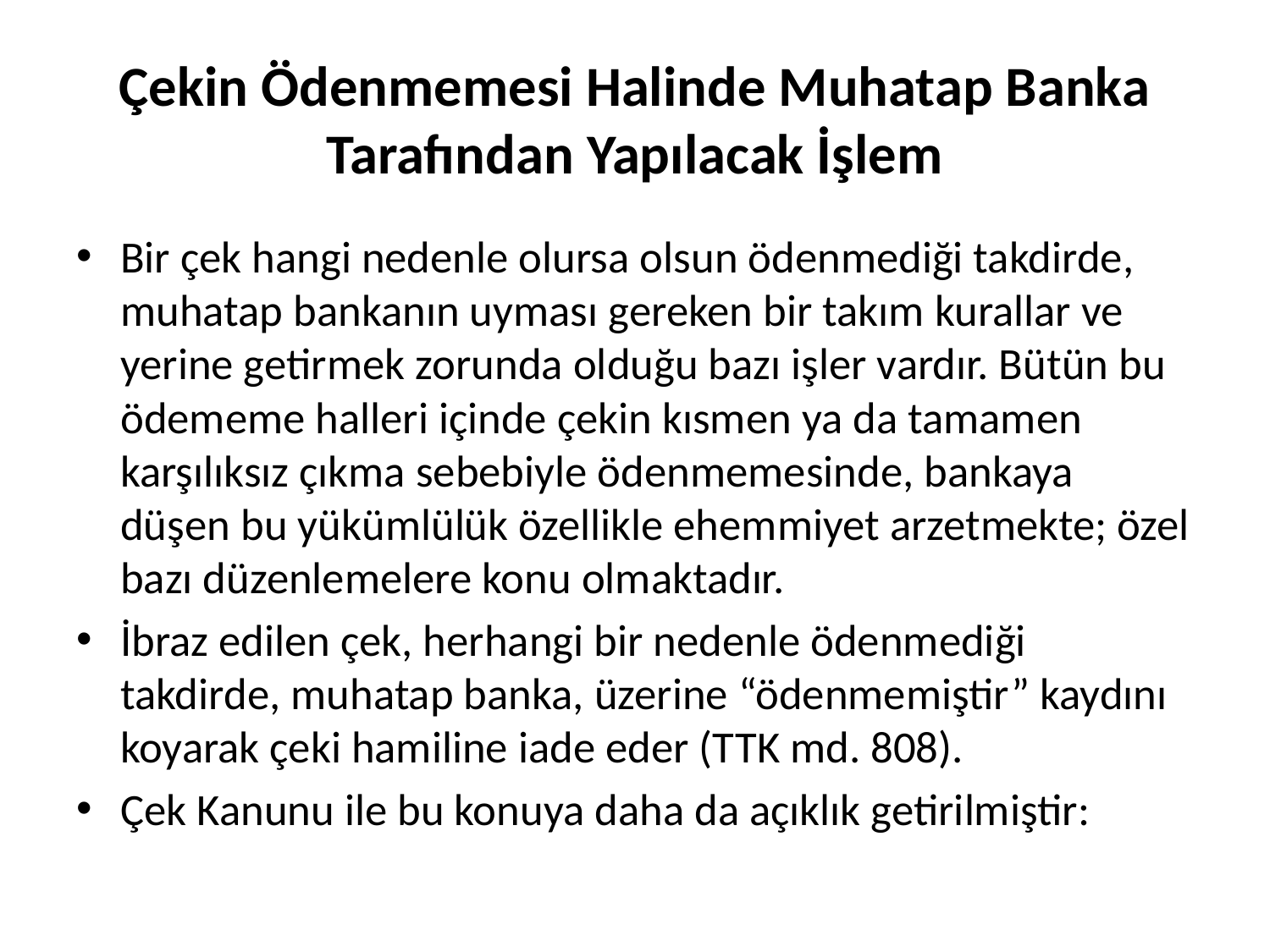

# Çekin Ödenmemesi Halinde Muhatap Banka Tarafından Yapılacak İşlem
Bir çek hangi nedenle olursa olsun ödenmediği takdirde, muhatap bankanın uyması gereken bir takım kurallar ve yerine getirmek zorunda olduğu bazı işler vardır. Bütün bu ödememe halleri içinde çekin kısmen ya da tamamen karşılıksız çıkma sebebiyle ödenmemesinde, bankaya düşen bu yükümlülük özellikle ehemmiyet arzetmekte; özel bazı düzenlemelere konu olmaktadır.
İbraz edilen çek, herhangi bir nedenle ödenmediği takdirde, muhatap banka, üzerine “ödenmemiştir” kaydını koyarak çeki hamiline iade eder (TTK md. 808).
Çek Kanunu ile bu konuya daha da açıklık getirilmiştir: